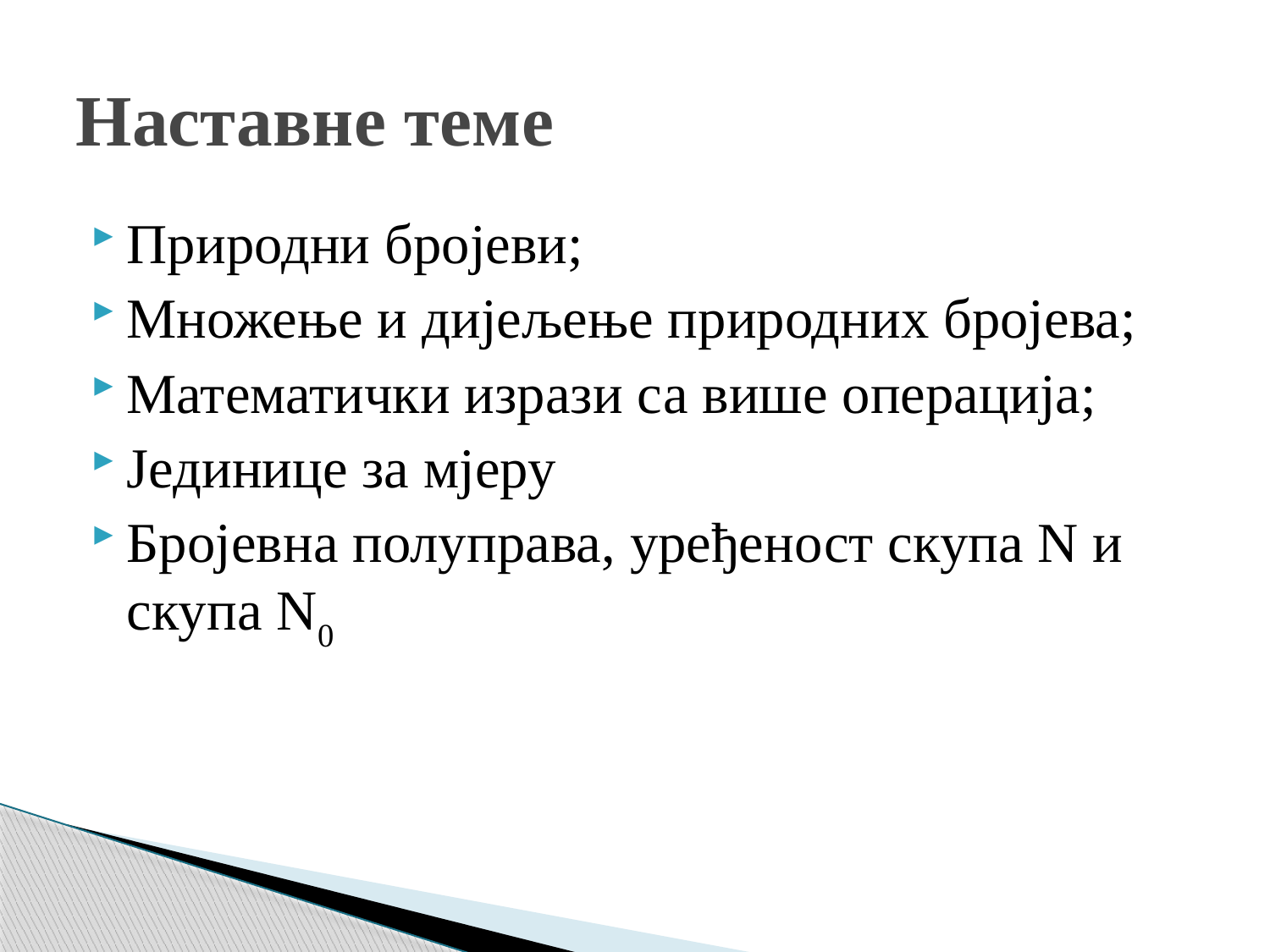

# Наставне теме
Природни бројеви;
Множење и дијељење природних бројева;
Математички изрази са више операција;
Јединице за мјеру
Бројевна полуправа, уређеност скупа N и скупа N0